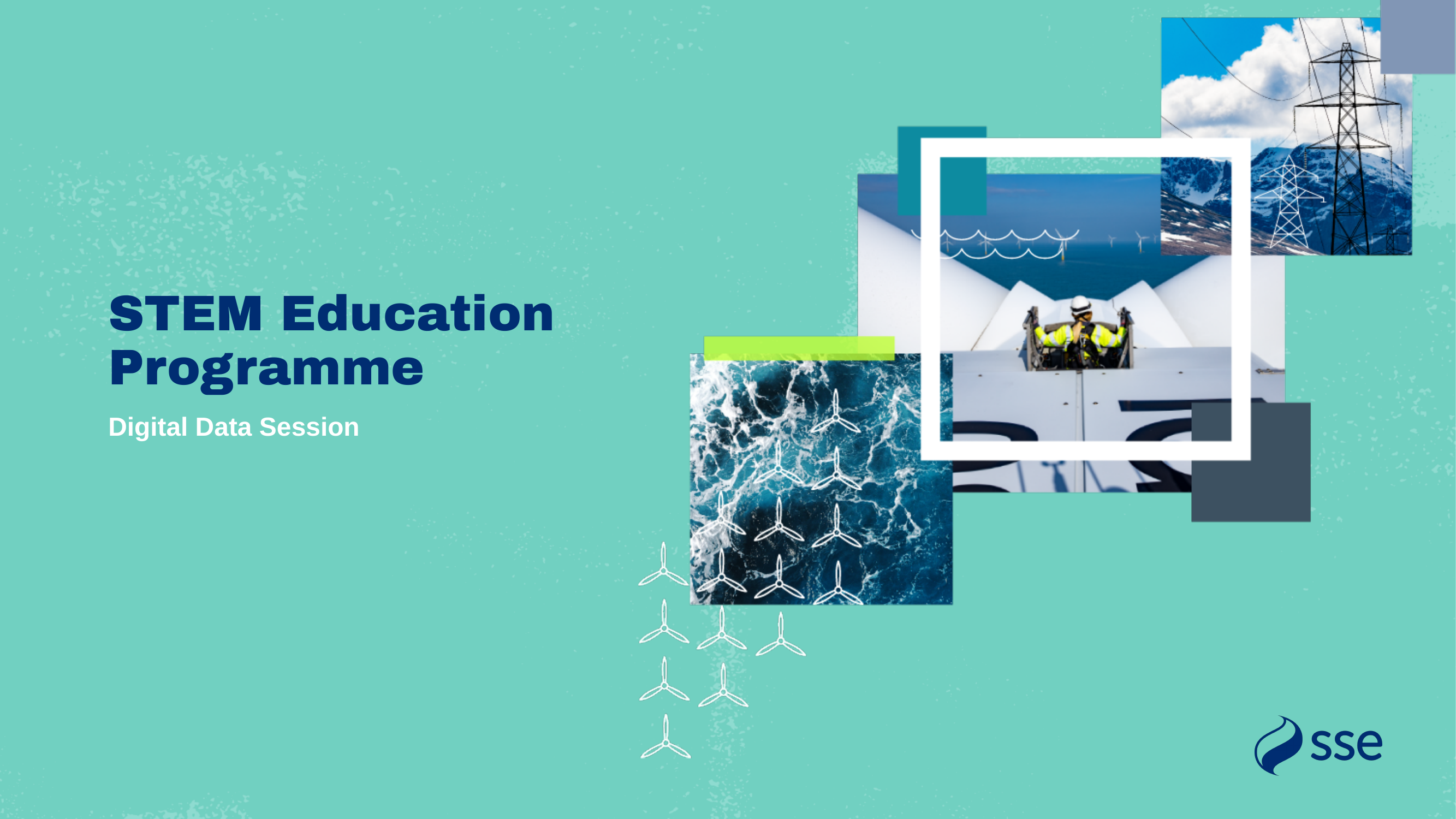

# STEM Education Programme
Digital Data Session